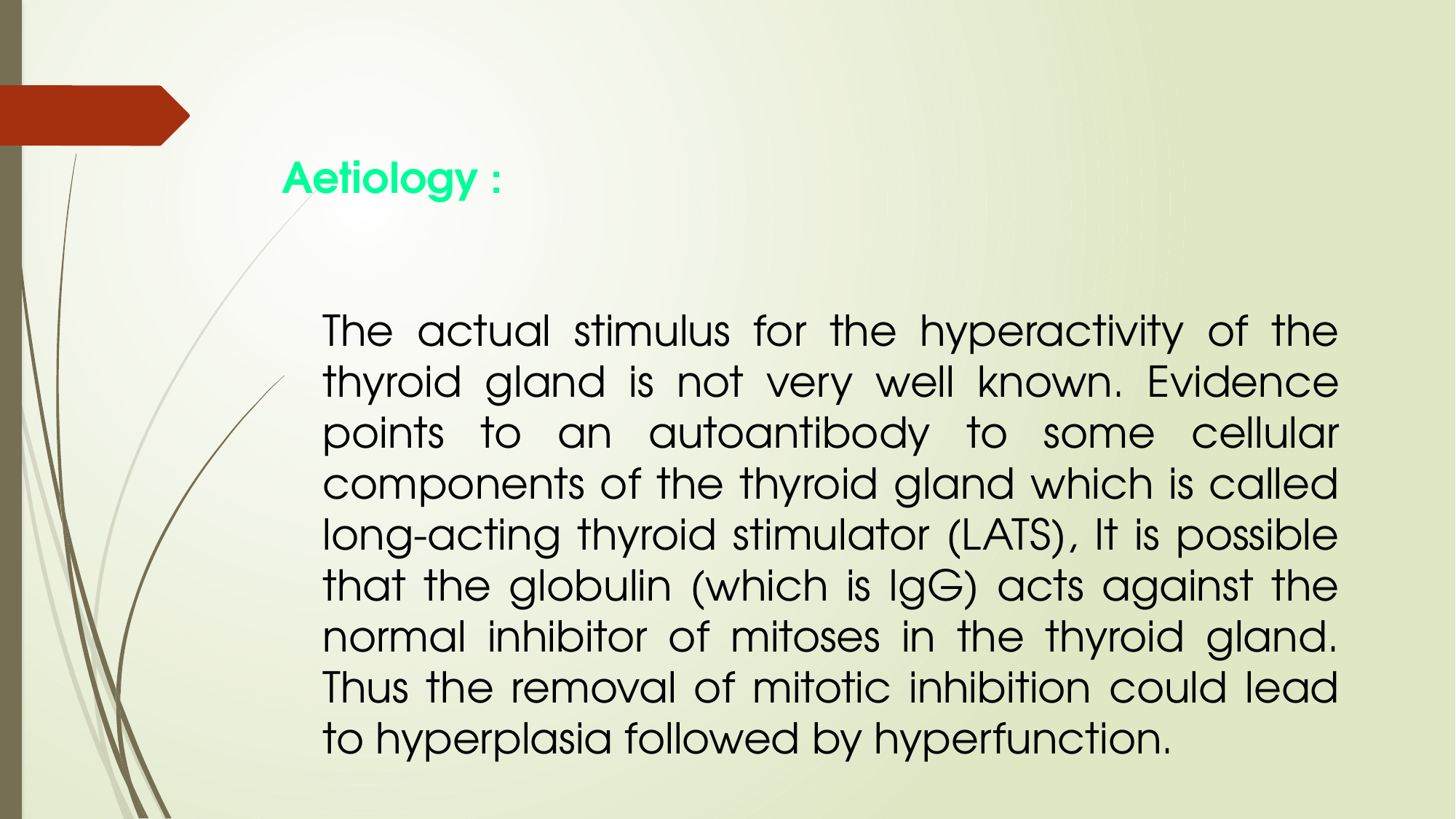

Aetiology :

	The actual stimulus for the hyperactivity of the thyroid gland is not very well known. Evidence points to an autoantibody to some cellular components of the thyroid gland which is called long-acting thyroid stimulator (LATS), It is possible that the globulin (which is IgG) acts against the normal inhibitor of mitoses in the thyroid gland. Thus the removal of mitotic inhibition could lead to hyperplasia followed by hyperfunction.